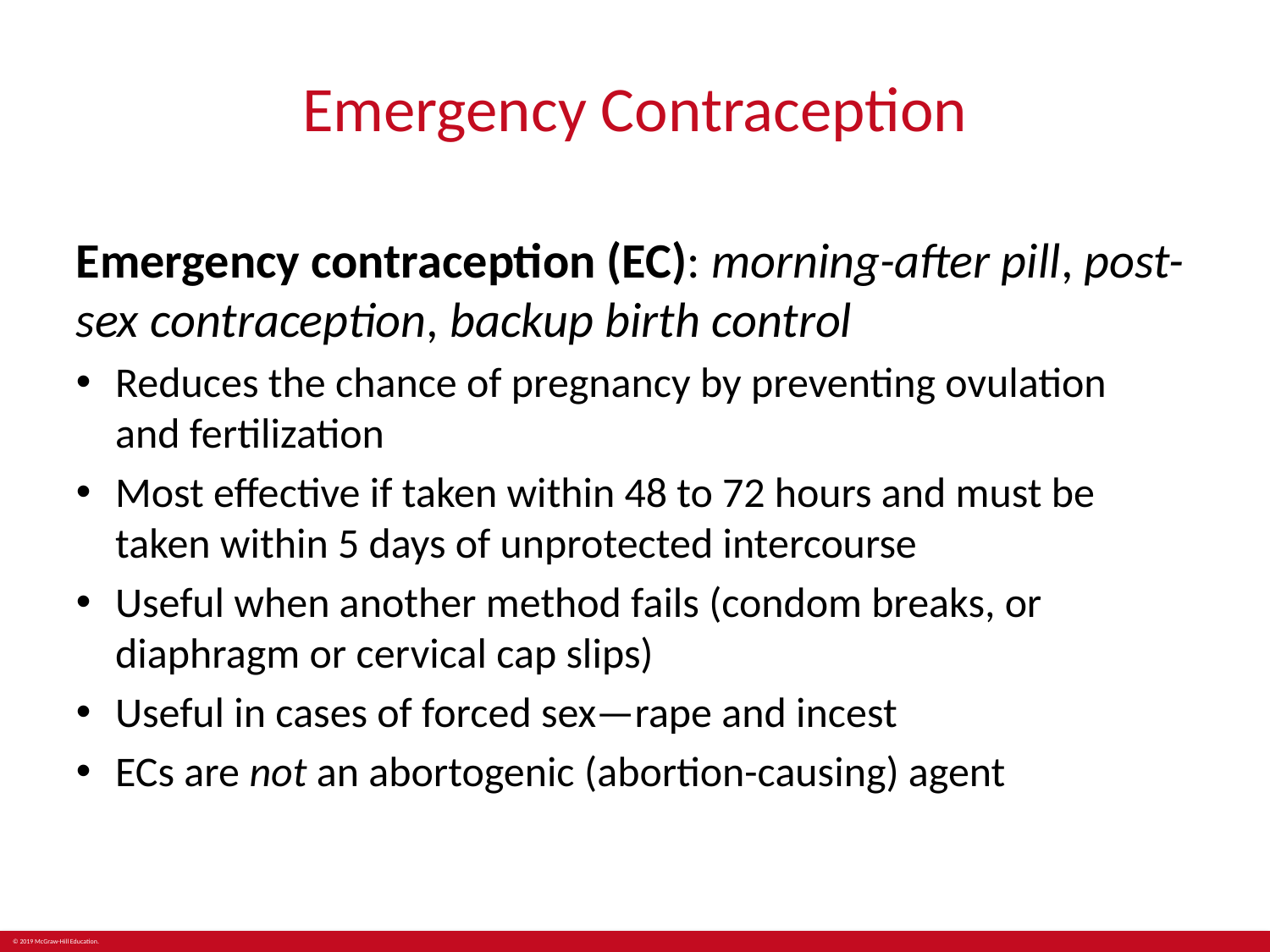

# Emergency Contraception
Emergency contraception (EC): morning-after pill, post-sex contraception, backup birth control
Reduces the chance of pregnancy by preventing ovulation
and fertilization
Most effective if taken within 48 to 72 hours and must be taken within 5 days of unprotected intercourse
Useful when another method fails (condom breaks, or diaphragm or cervical cap slips)
Useful in cases of forced sex—rape and incest
ECs are not an abortogenic (abortion-causing) agent